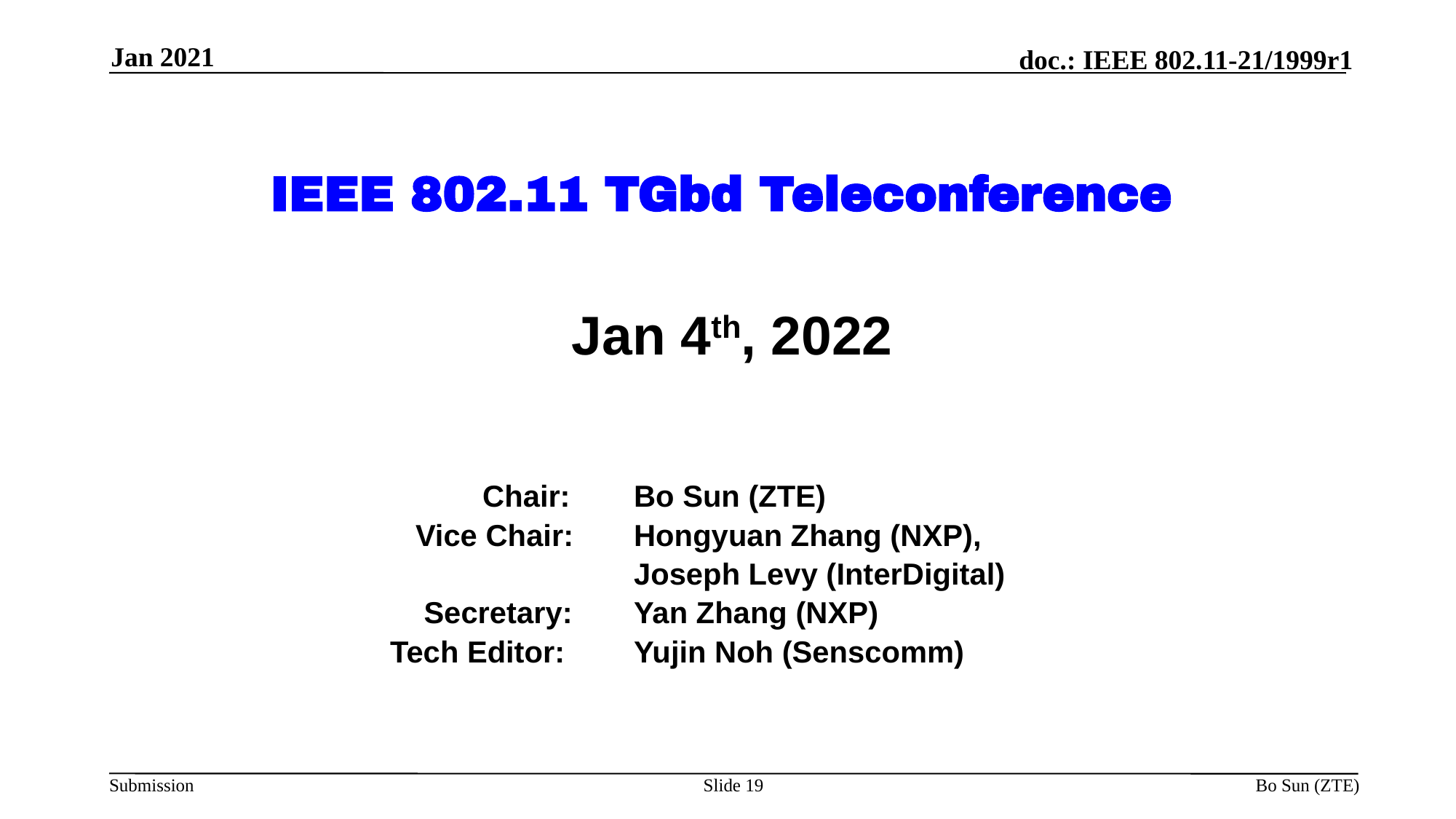

Jan 2021
# IEEE 802.11 TGbd Teleconference

Jan 4th, 2022

		   	        Chair:	Bo Sun (ZTE)
			Vice Chair: 	Hongyuan Zhang (NXP),
 					Joseph Levy (InterDigital)
			 Secretary: 	Yan Zhang (NXP)
		          Tech Editor:	Yujin Noh (Senscomm)
Slide 19
Bo Sun (ZTE)